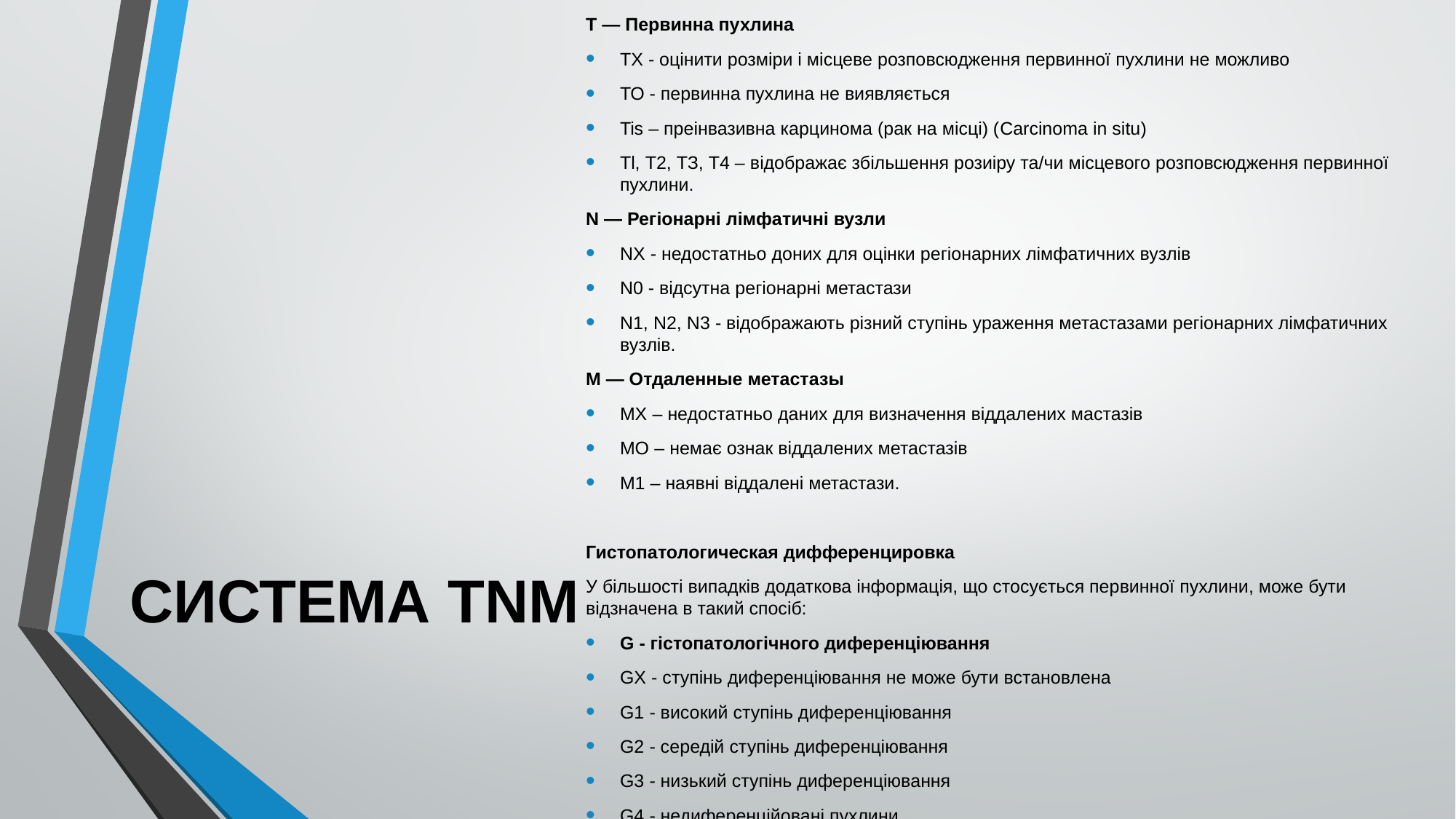

Т — Первинна пухлина
ТХ - оцінити розміри і місцеве розповсюдження первинної пухлини не можливо
ТО - первинна пухлина не виявляється
Tis – преінвазивна карцинома (рак на місці) (Carcinoma in situ)
Tl, T2, ТЗ, Т4 – відображає збільшення розиіру та/чи місцевого розповсюдження первинної пухлини.
N — Регіонарні лімфатичні вузли
NX - недостатньо доних для оцінки регіонарних лімфатичних вузлів
N0 - відсутна регіонарні метастази
N1, N2, N3 - відображають різний ступінь ураження метастазами регіонарних лімфатичних вузлів.
М — Отдаленные метастазы
MX – недостатньо даних для визначення віддалених мастазів
МО – немає ознак віддалених метастазів
M1 – наявні віддалені метастази.

Гистопатологическая дифференцировка
У більшості випадків додаткова інформація, що стосується первинної пухлини, може бути відзначена в такий спосіб:
G - гістопатологічного диференціювання
GX - ступінь диференціювання не може бути встановлена
G1 - високий ступінь диференціювання
G2 - середій ступінь диференціювання
G3 - низький ступінь диференціювання
G4 - недиференційовані пухлини.
# СИСТЕМА TNM